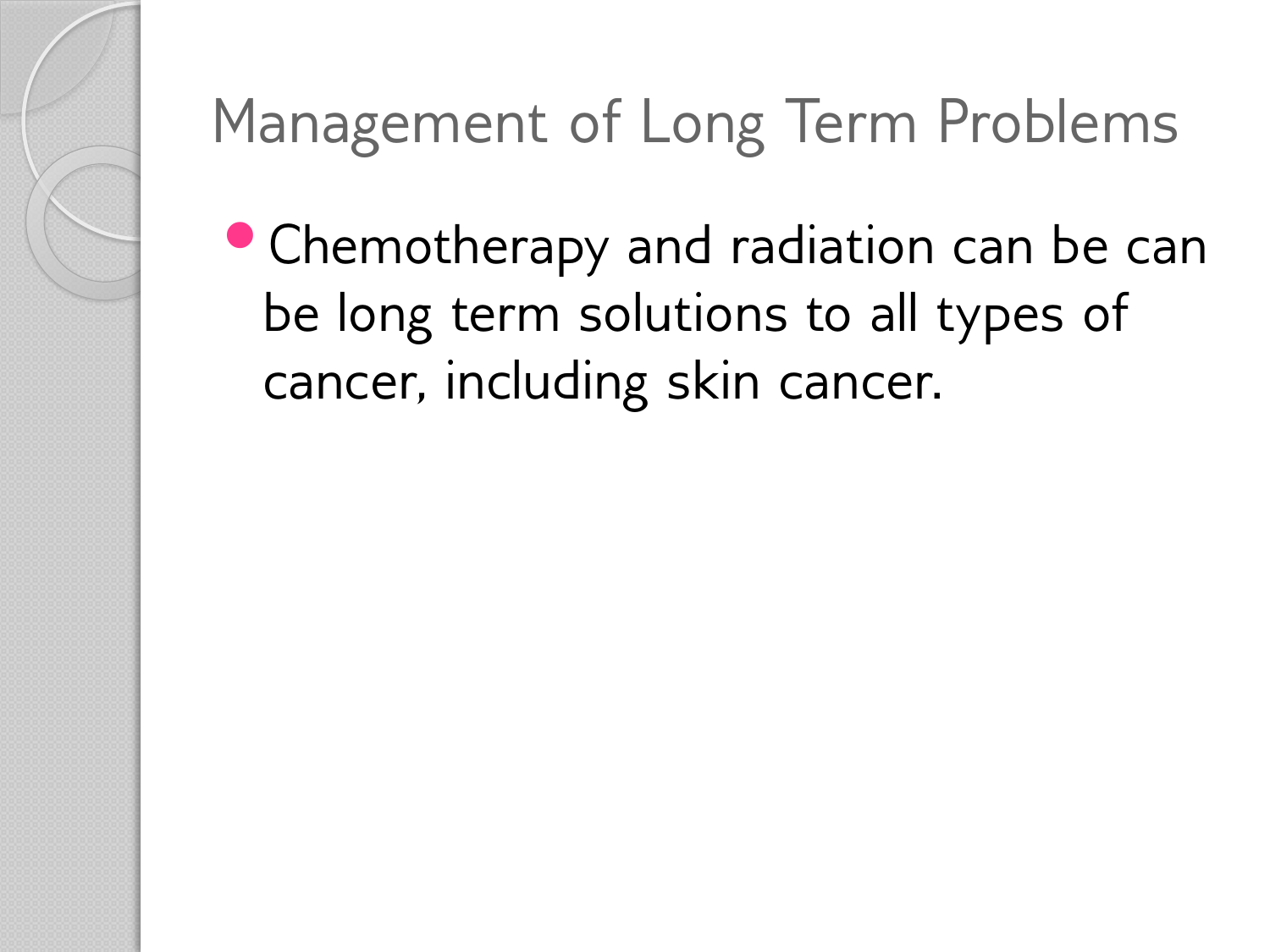

# Management of Long Term Problems
Chemotherapy and radiation can be can be long term solutions to all types of cancer, including skin cancer.